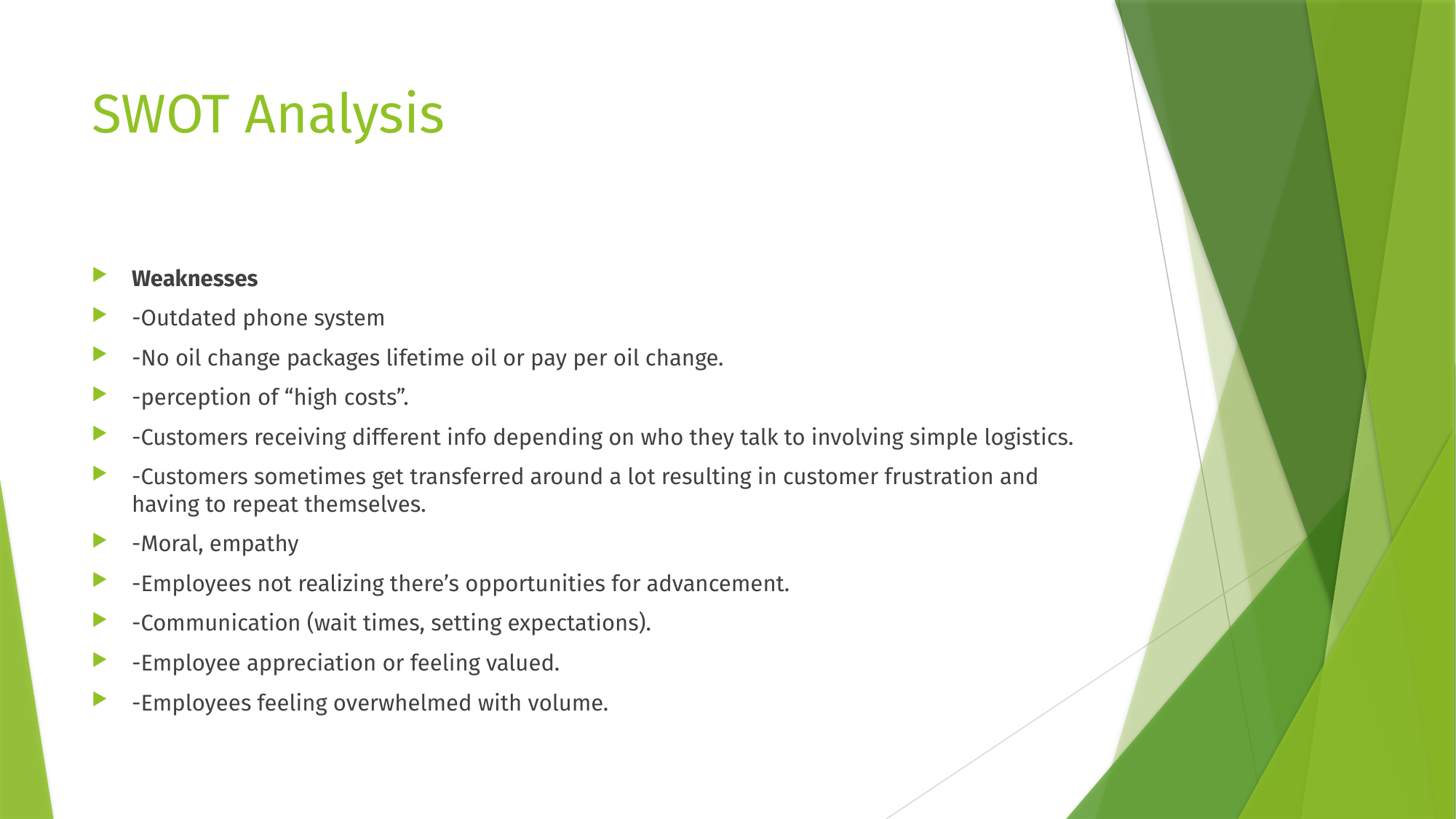

# SWOT Analysis
Weaknesses
-Outdated phone system
-No oil change packages lifetime oil or pay per oil change.
-perception of “high costs”.
-Customers receiving different info depending on who they talk to involving simple logistics.
-Customers sometimes get transferred around a lot resulting in customer frustration and having to repeat themselves.
-Moral, empathy
-Employees not realizing there’s opportunities for advancement.
-Communication (wait times, setting expectations).
-Employee appreciation or feeling valued.
-Employees feeling overwhelmed with volume.